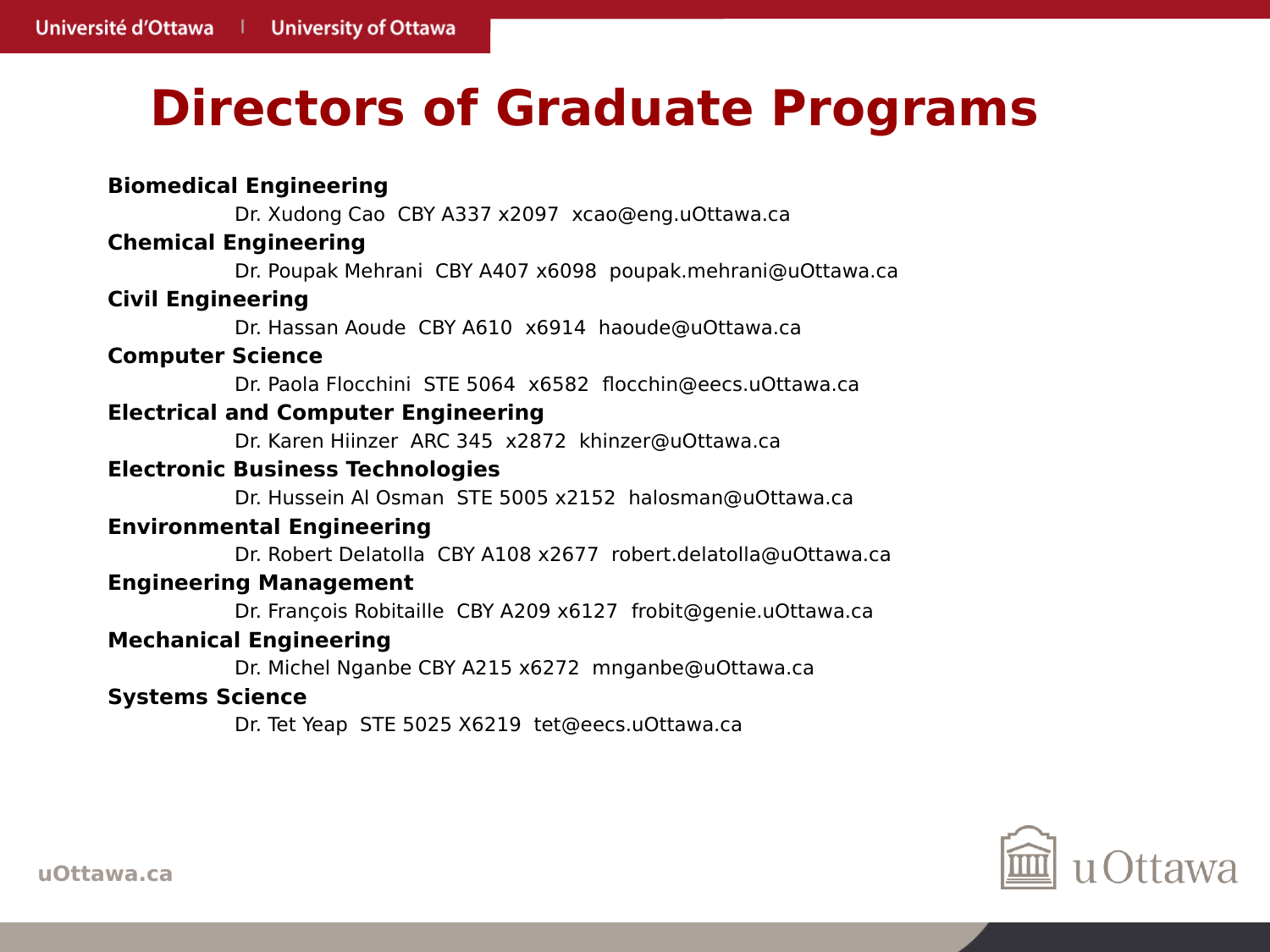

# Directors of Graduate Programs
Biomedical Engineering
	Dr. Xudong Cao  CBY A337 x2097  xcao@eng.uOttawa.ca
Chemical Engineering
	Dr. Poupak Mehrani  CBY A407 x6098  poupak.mehrani@uOttawa.ca
Civil Engineering
	Dr. Hassan Aoude  CBY A610  x6914  haoude@uOttawa.ca
Computer Science
	Dr. Paola Flocchini  STE 5064  x6582  flocchin@eecs.uOttawa.ca
Electrical and Computer Engineering
	Dr. Karen Hiinzer  ARC 345  x2872  khinzer@uOttawa.ca
Electronic Business Technologies
	Dr. Hussein Al Osman  STE 5005 x2152  halosman@uOttawa.ca
Environmental Engineering
	Dr. Robert Delatolla  CBY A108 x2677  robert.delatolla@uOttawa.ca
Engineering Management
	Dr. François Robitaille  CBY A209 x6127  frobit@genie.uOttawa.ca
Mechanical Engineering
	Dr. Michel Nganbe CBY A215 x6272  mnganbe@uOttawa.ca
Systems Science
	Dr. Tet Yeap  STE 5025 X6219  tet@eecs.uOttawa.ca